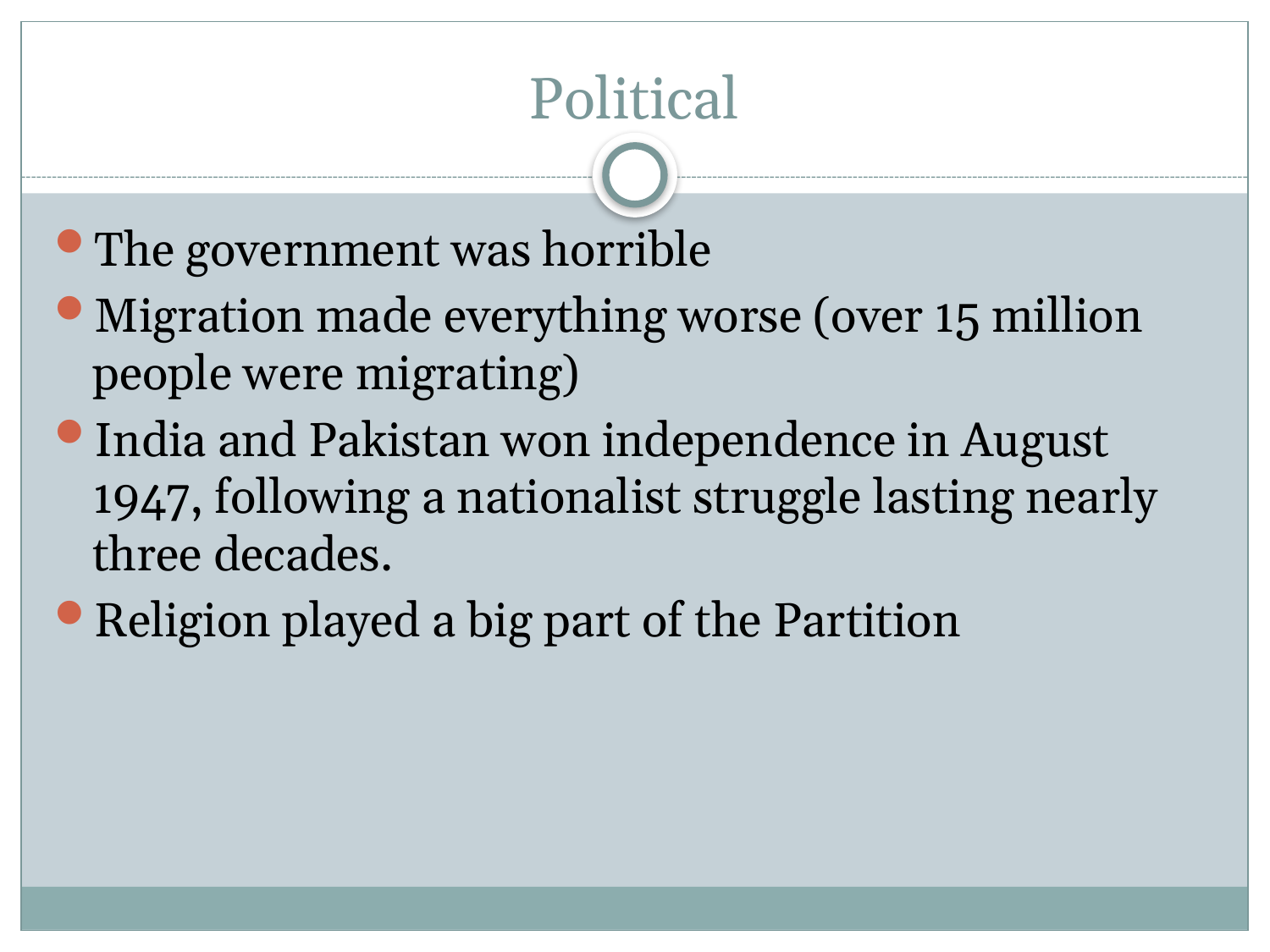

# Political
The government was horrible
Migration made everything worse (over 15 million people were migrating)
India and Pakistan won independence in August 1947, following a nationalist struggle lasting nearly three decades.
Religion played a big part of the Partition